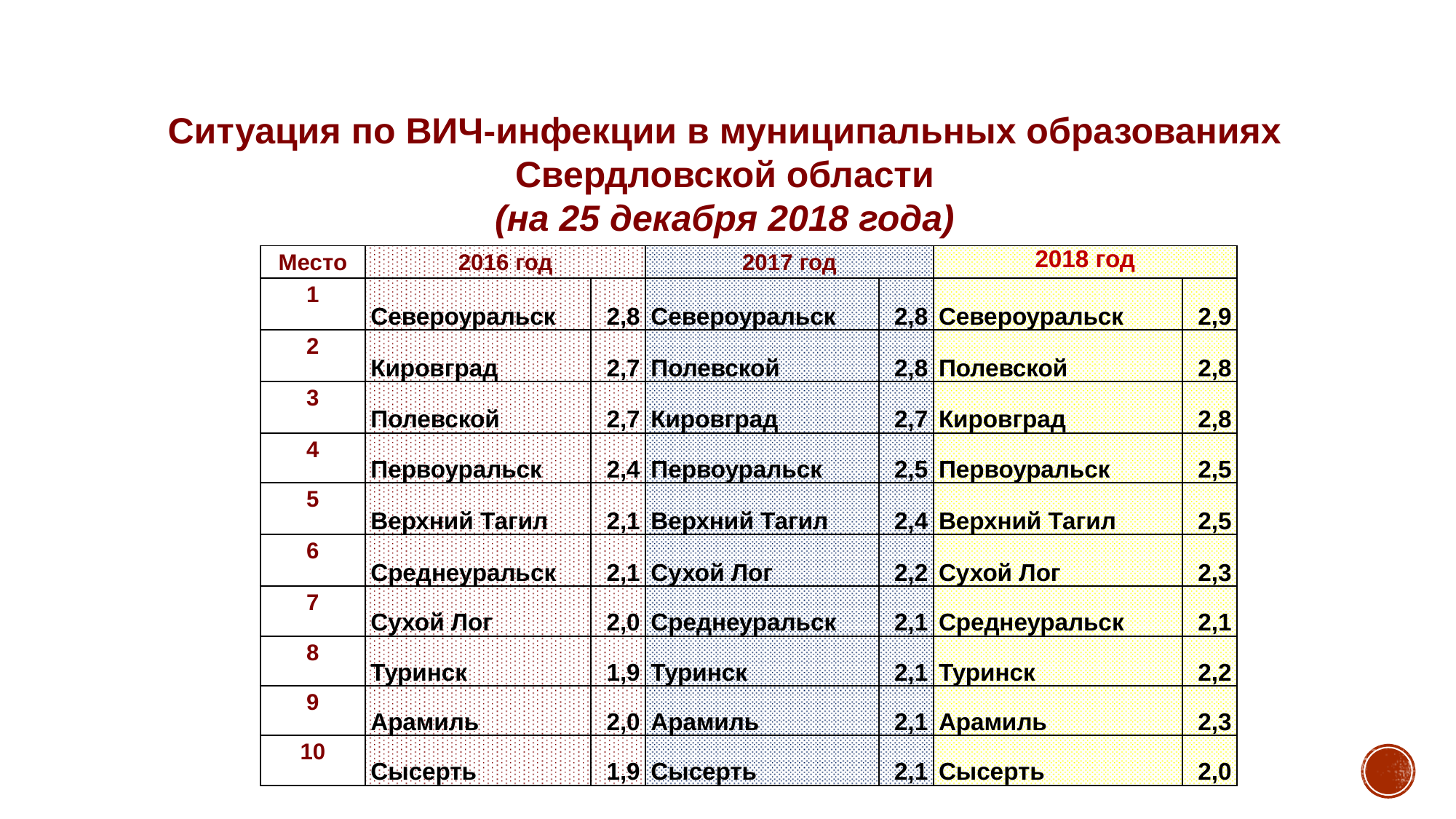

Ситуация по ВИЧ-инфекции в муниципальных образованиях Свердловской области
(на 25 декабря 2018 года)
| Место | 2016 год |  | 2017 год |  | 2018 год |  |
| --- | --- | --- | --- | --- | --- | --- |
| 1 | Североуральск | 2,8 | Североуральск | 2,8 | Североуральск | 2,9 |
| 2 | Кировград | 2,7 | Полевской | 2,8 | Полевской | 2,8 |
| 3 | Полевской | 2,7 | Кировград | 2,7 | Кировград | 2,8 |
| 4 | Первоуральск | 2,4 | Первоуральск | 2,5 | Первоуральск | 2,5 |
| 5 | Верхний Тагил | 2,1 | Верхний Тагил | 2,4 | Верхний Тагил | 2,5 |
| 6 | Среднеуральск | 2,1 | Сухой Лог | 2,2 | Сухой Лог | 2,3 |
| 7 | Сухой Лог | 2,0 | Среднеуральск | 2,1 | Среднеуральск | 2,1 |
| 8 | Туринск | 1,9 | Туринск | 2,1 | Туринск | 2,2 |
| 9 | Арамиль | 2,0 | Арамиль | 2,1 | Арамиль | 2,3 |
| 10 | Сысерть | 1,9 | Сысерть | 2,1 | Сысерть | 2,0 |